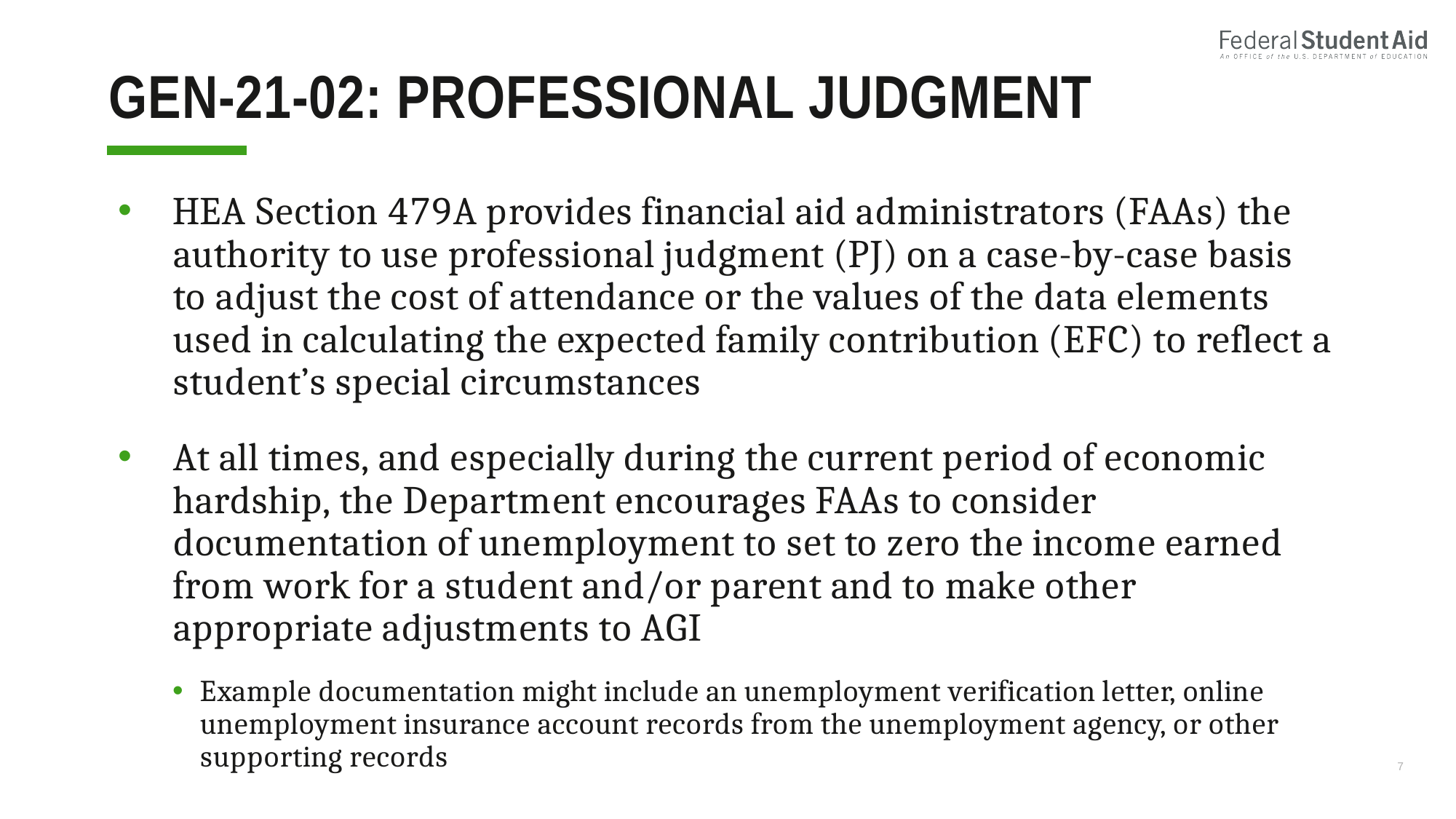

# GEN-21-02: Professional judgment
HEA Section 479A provides financial aid administrators (FAAs) the authority to use professional judgment (PJ) on a case-by-case basis to adjust the cost of attendance or the values of the data elements used in calculating the expected family contribution (EFC) to reflect a student’s special circumstances
At all times, and especially during the current period of economic hardship, the Department encourages FAAs to consider documentation of unemployment to set to zero the income earned from work for a student and/or parent and to make other appropriate adjustments to AGI
Example documentation might include an unemployment verification letter, online unemployment insurance account records from the unemployment agency, or other supporting records
7